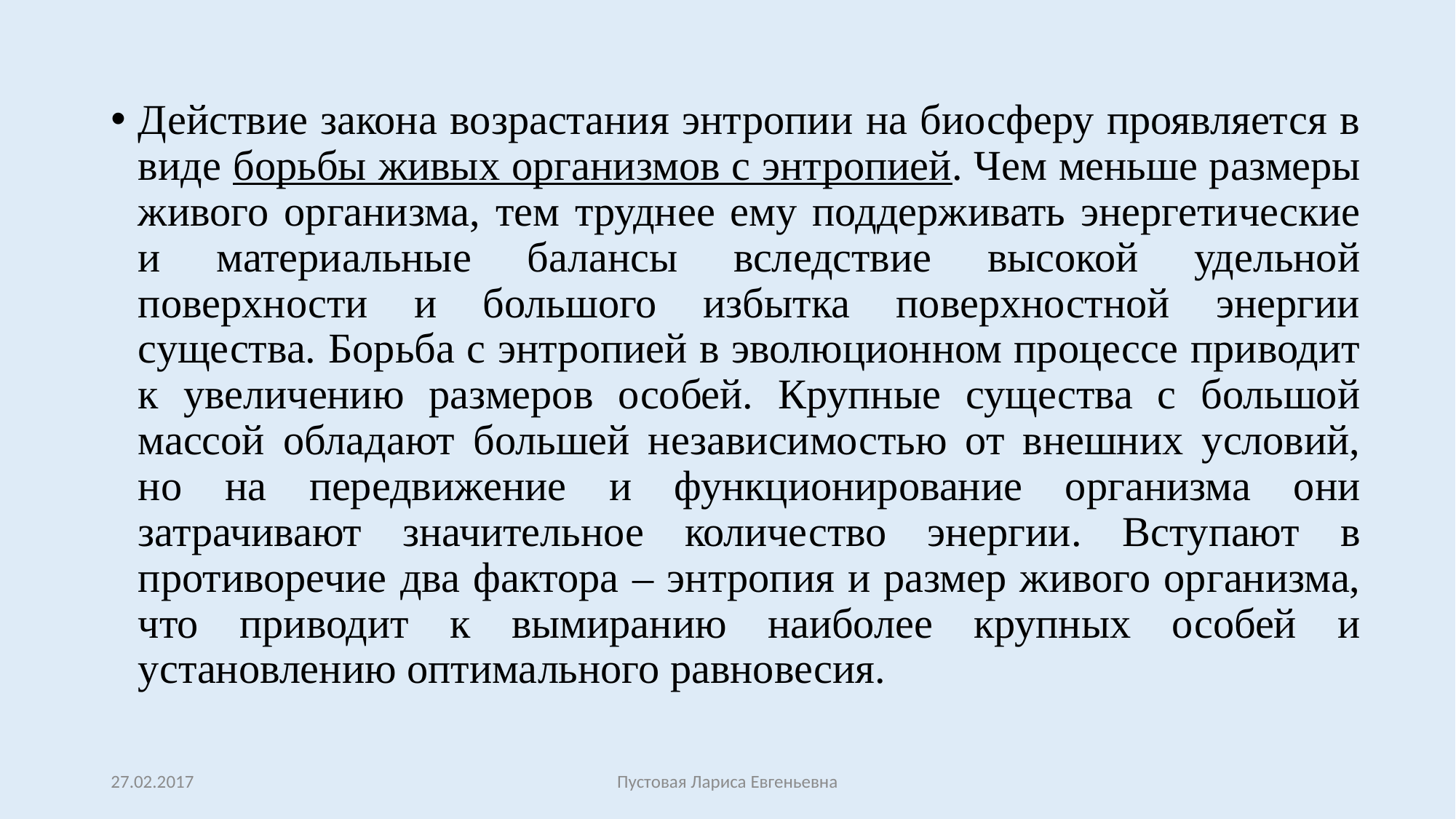

Действие закона возрастания энтропии на биосферу проявляется в виде борьбы живых организмов с энтропией. Чем меньше размеры живого организма, тем труднее ему поддерживать энергетические и материальные балансы вследствие высокой удельной поверхности и большого избытка поверхностной энергии существа. Борьба с энтропией в эволюционном процессе приводит к увеличению размеров особей. Крупные существа с большой массой обладают большей независимостью от внешних условий, но на передвижение и функционирование организма они затрачивают значительное количество энергии. Вступают в противоречие два фактора – энтропия и размер живого организма, что приводит к вымиранию наиболее крупных особей и установлению оптимального равновесия.

27.02.2017
Пустовая Лариса Евгеньевна